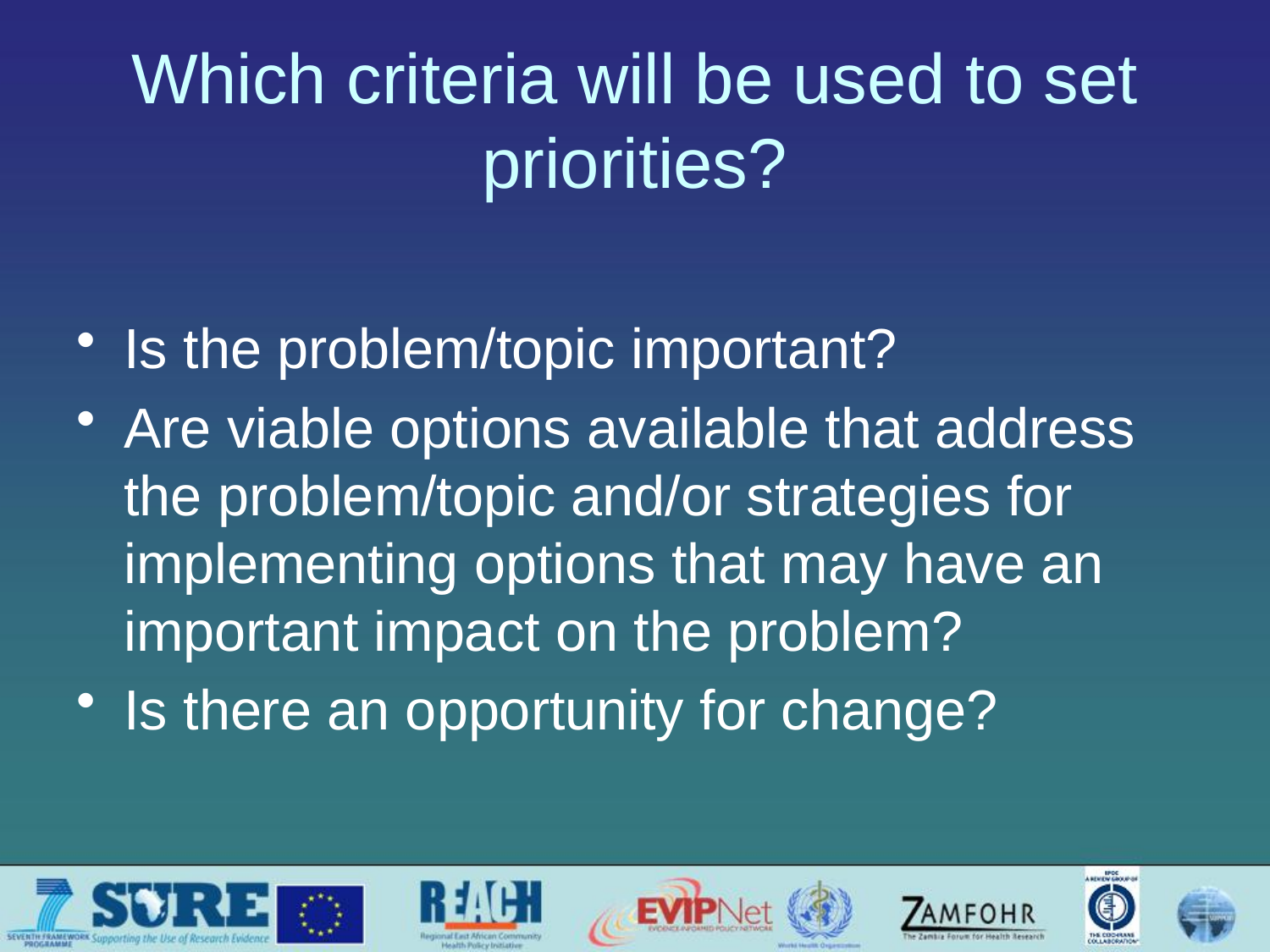

# Which criteria will be used to set priorities?
Is the problem/topic important?
Are viable options available that address the problem/topic and/or strategies for implementing options that may have an important impact on the problem?
Is there an opportunity for change?